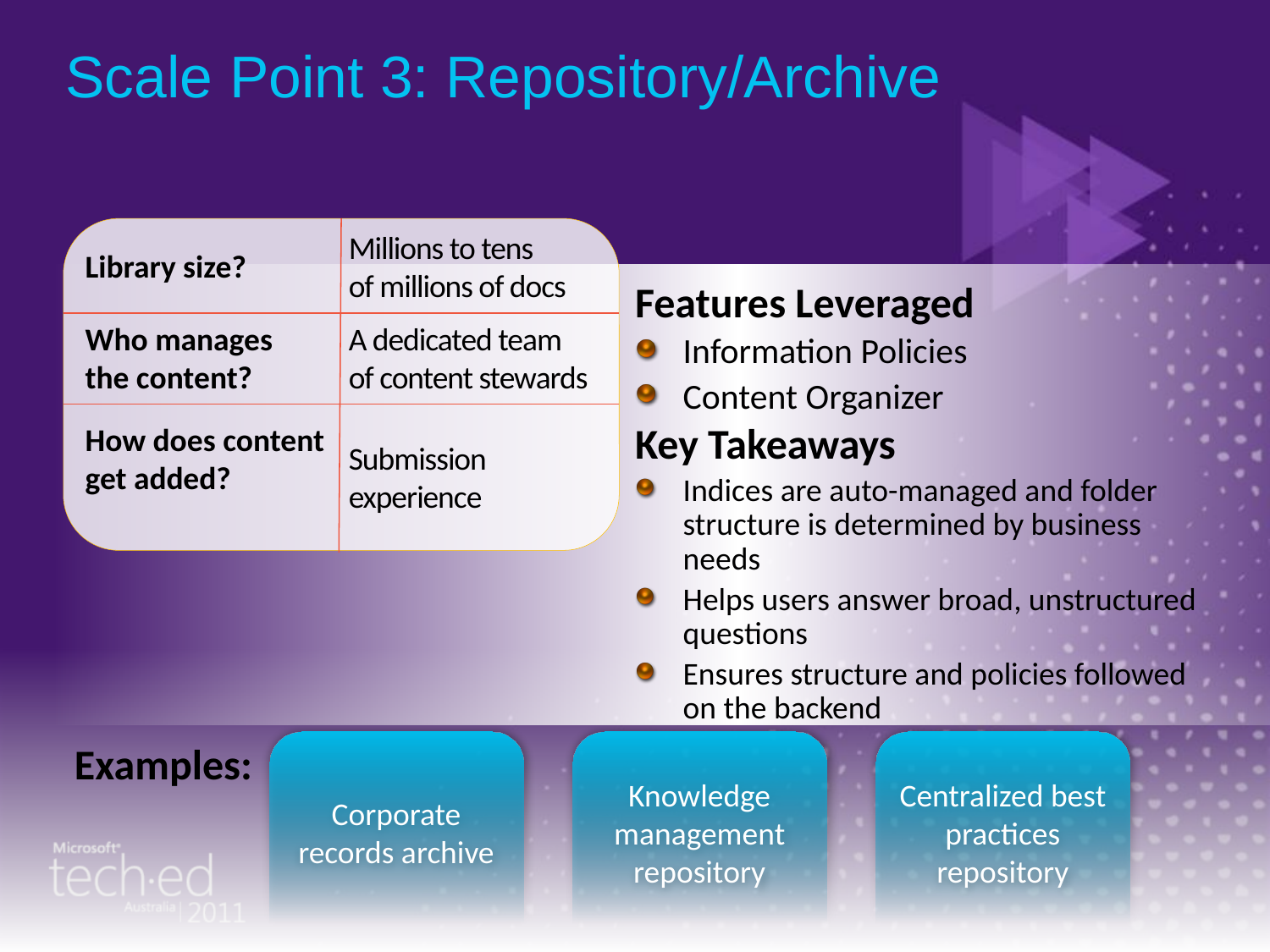

# Scale Point 3: Repository/Archive

Millions to tens
of millions of docs
Library size?
Who manages the content?
A dedicated team
of content stewards
How does content get added?
Submission experience

Features Leveraged
Information Policies
Content Organizer
Key Takeaways
Indices are auto-managed and folder structure is determined by business needs
Helps users answer broad, unstructured questions
Ensures structure and policies followed on the backend

Corporate records archive
Knowledge management repository
Centralized best practices repository
Examples: